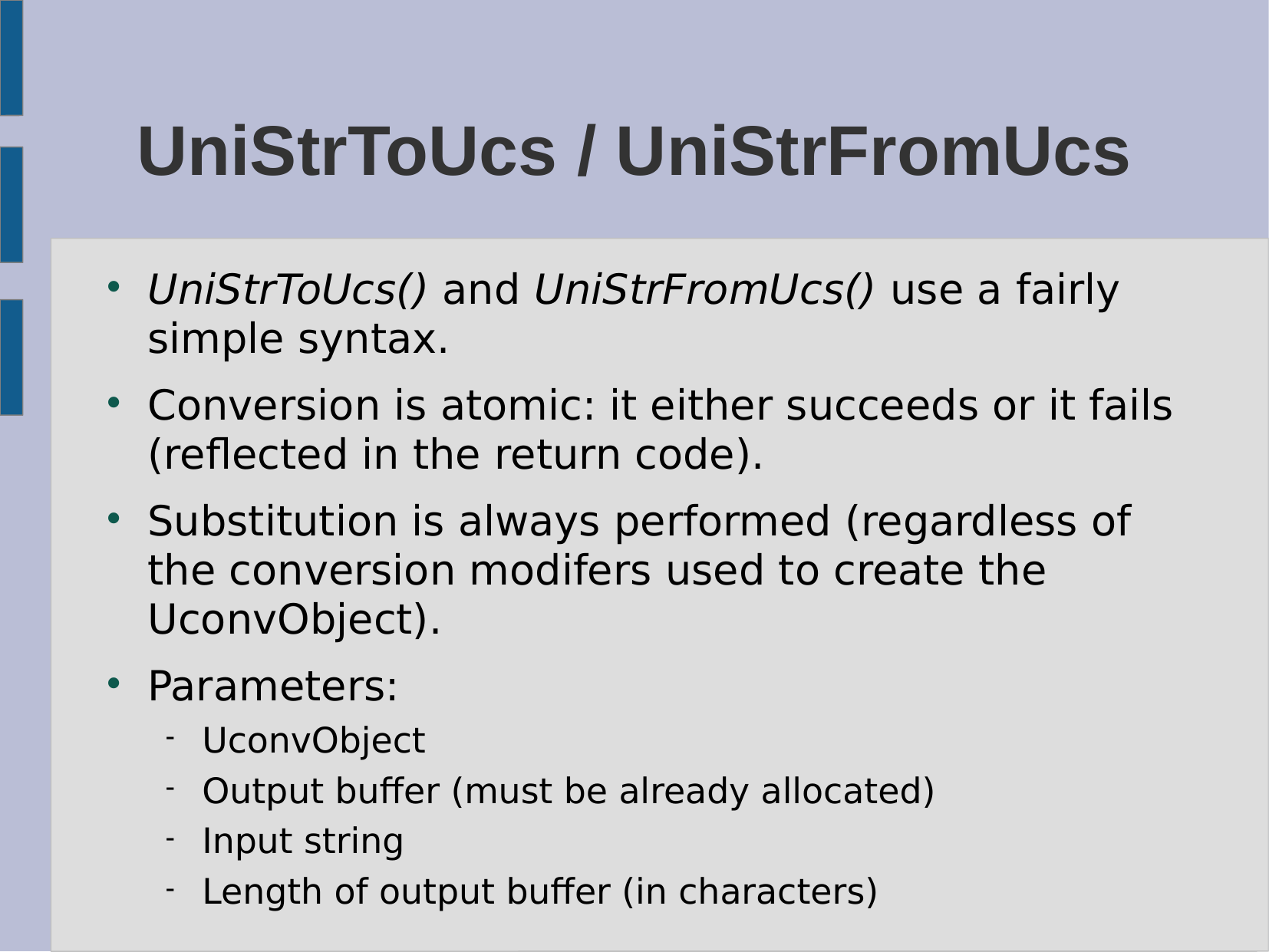

# UniStrToUcs / UniStrFromUcs
UniStrToUcs() and UniStrFromUcs() use a fairly simple syntax.
Conversion is atomic: it either succeeds or it fails (reflected in the return code).
Substitution is always performed (regardless of the conversion modifers used to create the UconvObject).
Parameters:
UconvObject
Output buffer (must be already allocated)
Input string
Length of output buffer (in characters)